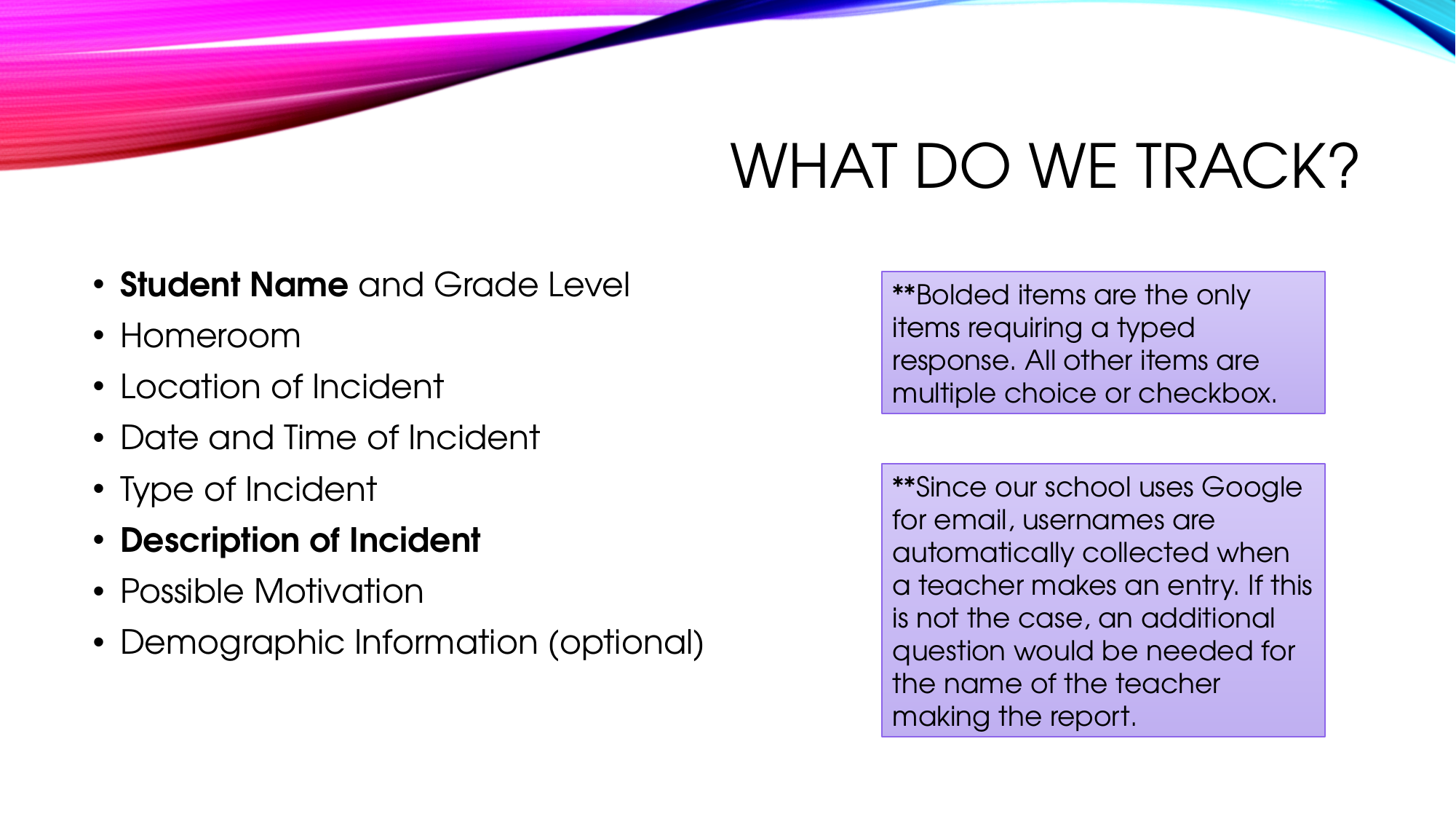

# What do we track?
Student Name and Grade Level
Homeroom
Location of Incident
Date and Time of Incident
Type of Incident
Description of Incident
Possible Motivation
Demographic Information (optional)

**Bolded items are the only items requiring a typed response. All other items are multiple choice or checkbox.
**Since our school uses Google for email, usernames are automatically collected when a teacher makes an entry. If this is not the case, an additional question would be needed for the name of the teacher making the report.